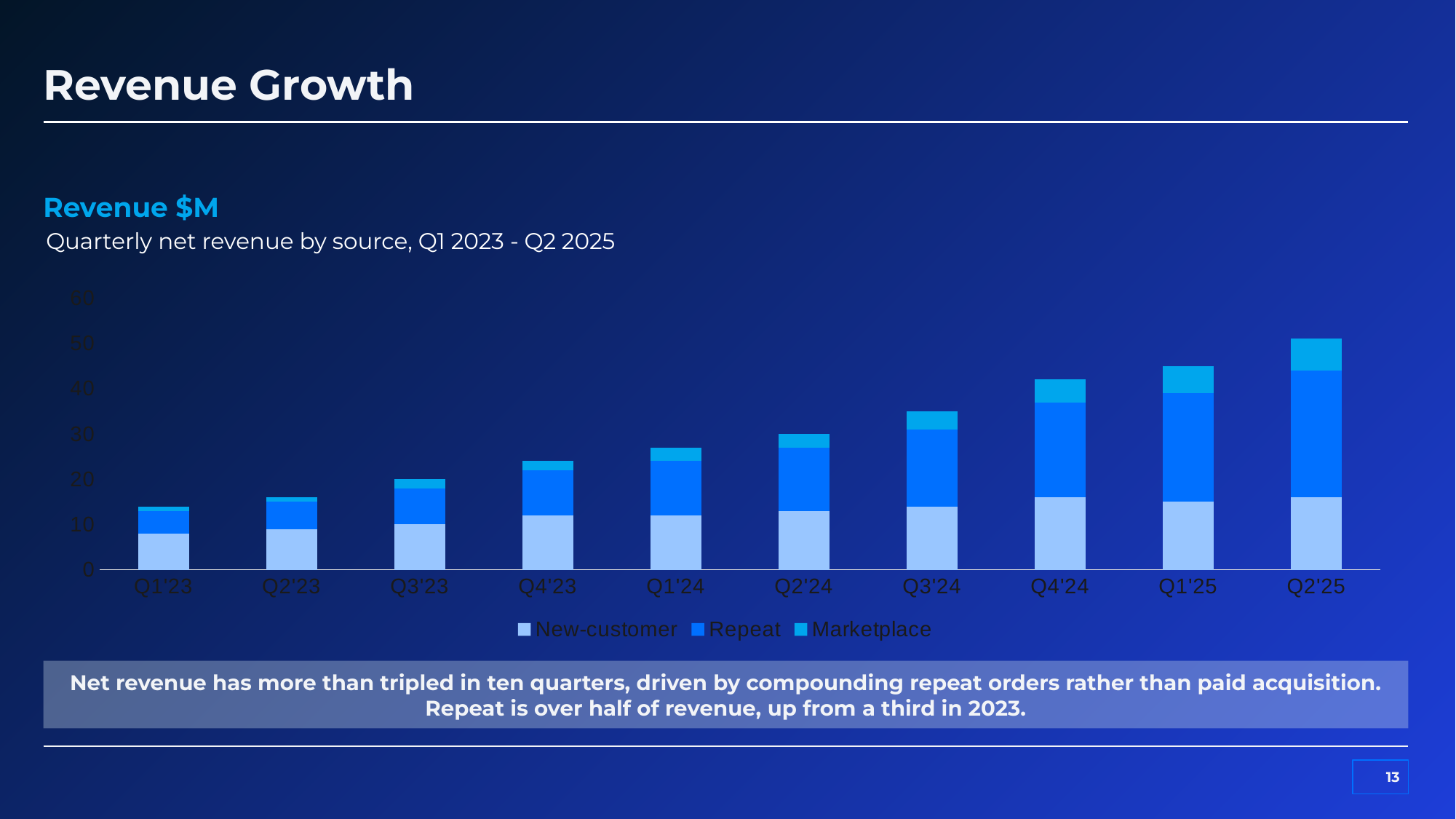

# Revenue Growth
Revenue $M
Quarterly net revenue by source, Q1 2023 - Q2 2025

### Chart

| Category | New-customer | Repeat | Marketplace |
|---|---|---|---|
| Q1'23 | 8.0 | 5.0 | 1.0 |
| Q2'23 | 9.0 | 6.0 | 1.0 |
| Q3'23 | 10.0 | 8.0 | 2.0 |
| Q4'23 | 12.0 | 10.0 | 2.0 |
| Q1'24 | 12.0 | 12.0 | 3.0 |
| Q2'24 | 13.0 | 14.0 | 3.0 |
| Q3'24 | 14.0 | 17.0 | 4.0 |
| Q4'24 | 16.0 | 21.0 | 5.0 |
| Q1'25 | 15.0 | 24.0 | 6.0 |
| Q2'25 | 16.0 | 28.0 | 7.0 |
Net revenue has more than tripled in ten quarters, driven by compounding repeat orders rather than paid acquisition.
Repeat is over half of revenue, up from a third in 2023.
13